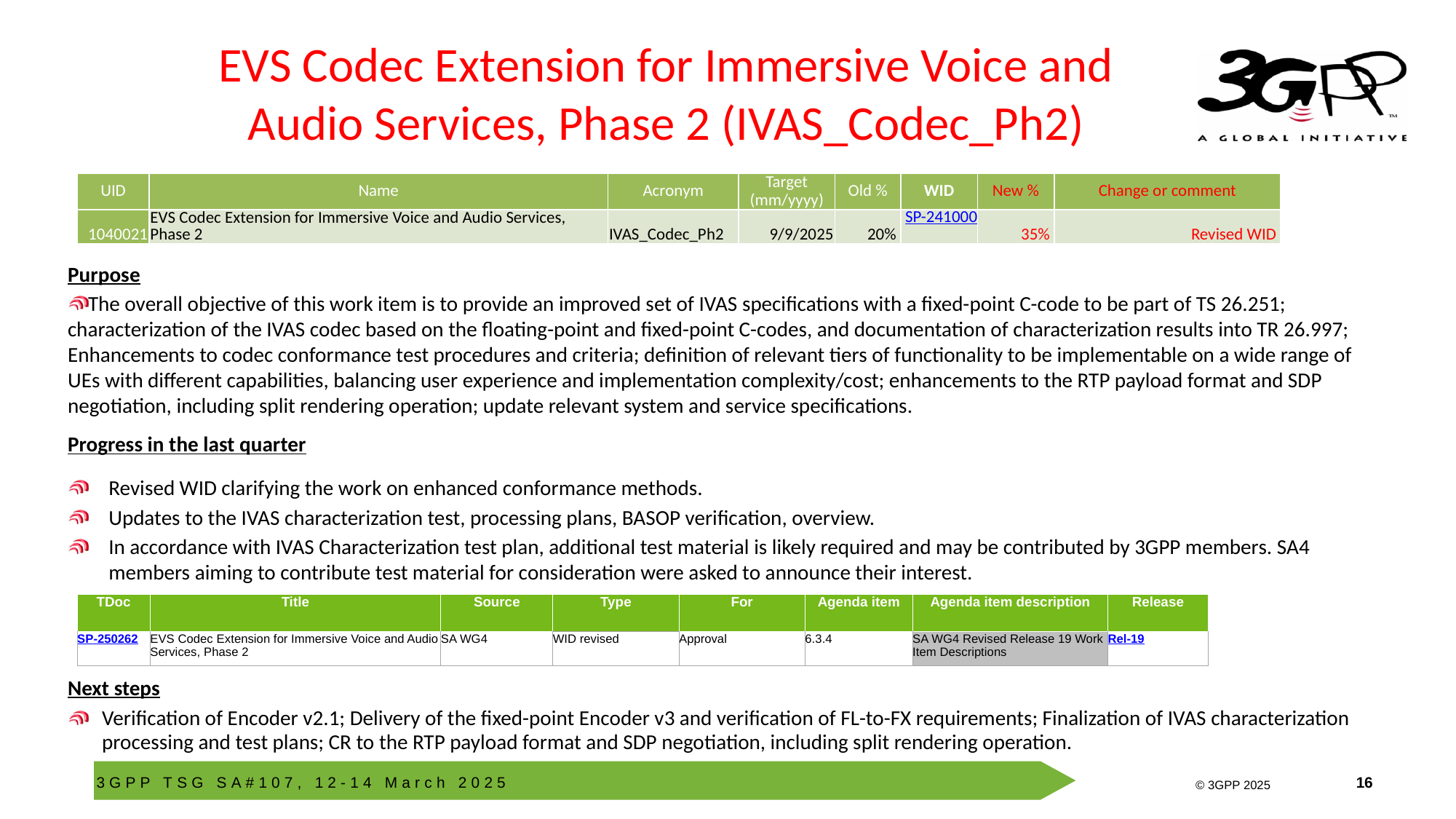

# EVS Codec Extension for Immersive Voice and Audio Services, Phase 2 (IVAS_Codec_Ph2)
| UID | Name | Acronym | Target (mm/yyyy) | Old % | WID | New % | Change or comment |
| --- | --- | --- | --- | --- | --- | --- | --- |
| 1040021 | EVS Codec Extension for Immersive Voice and Audio Services, Phase 2 | IVAS\_Codec\_Ph2 | 9/9/2025 | 20% | SP-241000 | 35% | Revised WID |
Purpose
The overall objective of this work item is to provide an improved set of IVAS specifications with a fixed-point C-code to be part of TS 26.251; characterization of the IVAS codec based on the floating-point and fixed-point C-codes, and documentation of characterization results into TR 26.997; Enhancements to codec conformance test procedures and criteria; definition of relevant tiers of functionality to be implementable on a wide range of UEs with different capabilities, balancing user experience and implementation complexity/cost; enhancements to the RTP payload format and SDP negotiation, including split rendering operation; update relevant system and service specifications.
Progress in the last quarter
Revised WID clarifying the work on enhanced conformance methods.
Updates to the IVAS characterization test, processing plans, BASOP verification, overview.
In accordance with IVAS Characterization test plan, additional test material is likely required and may be contributed by 3GPP members. SA4 members aiming to contribute test material for consideration were asked to announce their interest.

Next steps
Verification of Encoder v2.1; Delivery of the fixed-point Encoder v3 and verification of FL-to-FX requirements; Finalization of IVAS characterization processing and test plans; CR to the RTP payload format and SDP negotiation, including split rendering operation.

| TDoc | Title | Source | Type | For | Agenda item | Agenda item description | Release |
| --- | --- | --- | --- | --- | --- | --- | --- |
| SP-250262 | EVS Codec Extension for Immersive Voice and Audio Services, Phase 2 | SA WG4 | WID revised | Approval | 6.3.4 | SA WG4 Revised Release 19 Work Item Descriptions | Rel-19 |